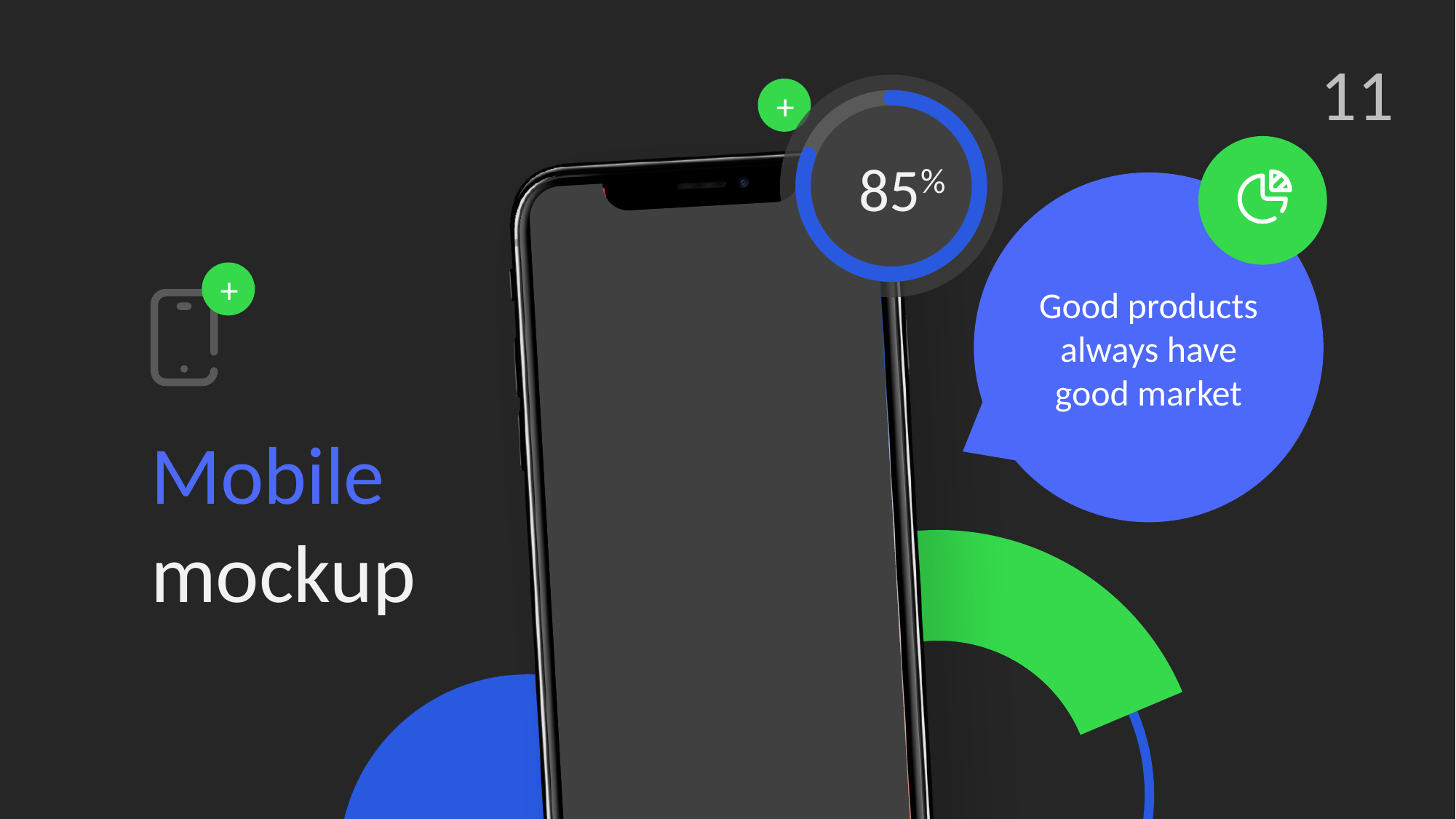

11

85%
+

Good products always have good market

+

Mobile mockup